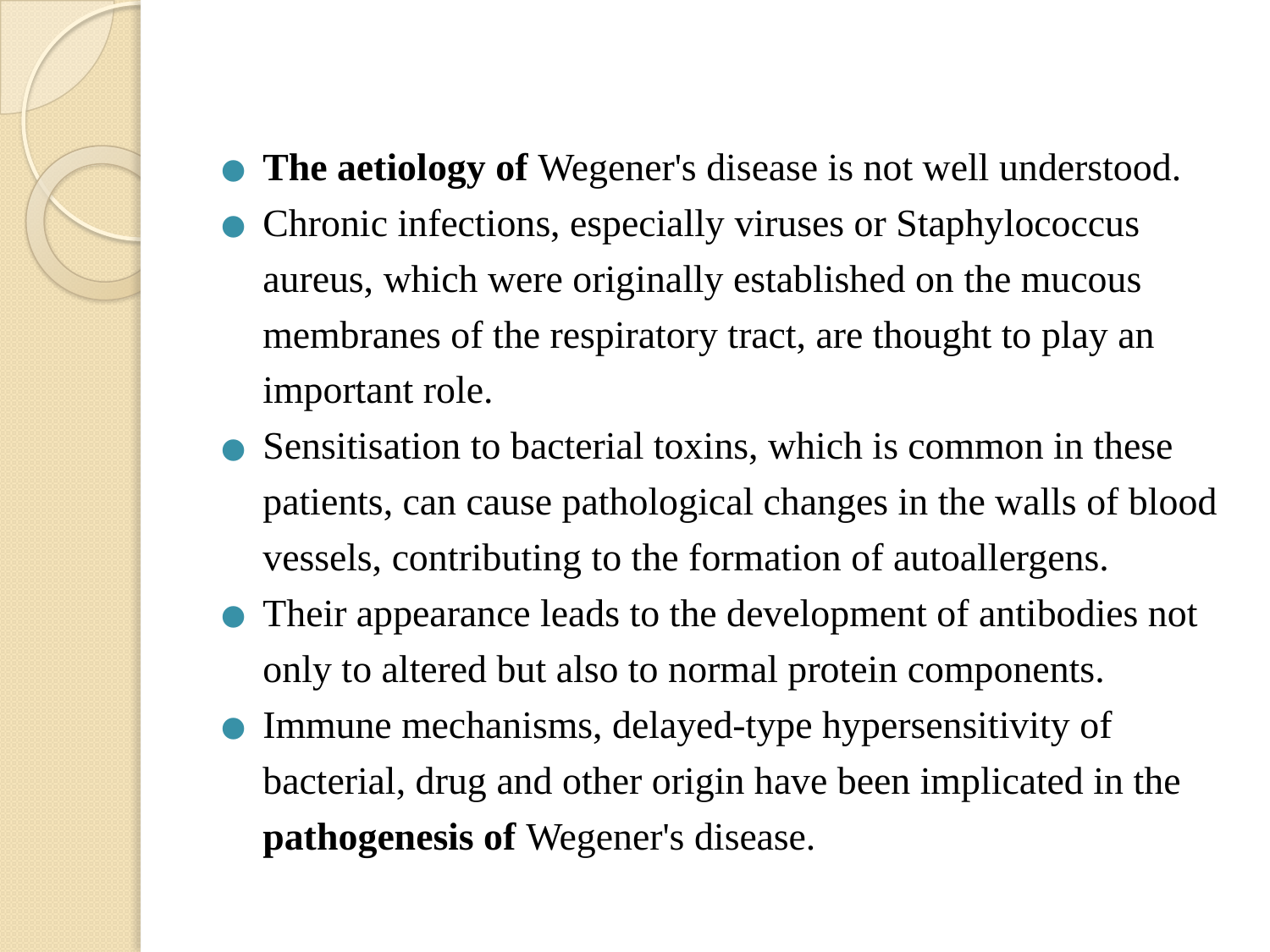

#
The aetiology of Wegener's disease is not well understood.
Chronic infections, especially viruses or Staphylococcus aureus, which were originally established on the mucous membranes of the respiratory tract, are thought to play an important role.
Sensitisation to bacterial toxins, which is common in these patients, can cause pathological changes in the walls of blood vessels, contributing to the formation of autoallergens.
Their appearance leads to the development of antibodies not only to altered but also to normal protein components.
Immune mechanisms, delayed-type hypersensitivity of bacterial, drug and other origin have been implicated in the pathogenesis of Wegener's disease.